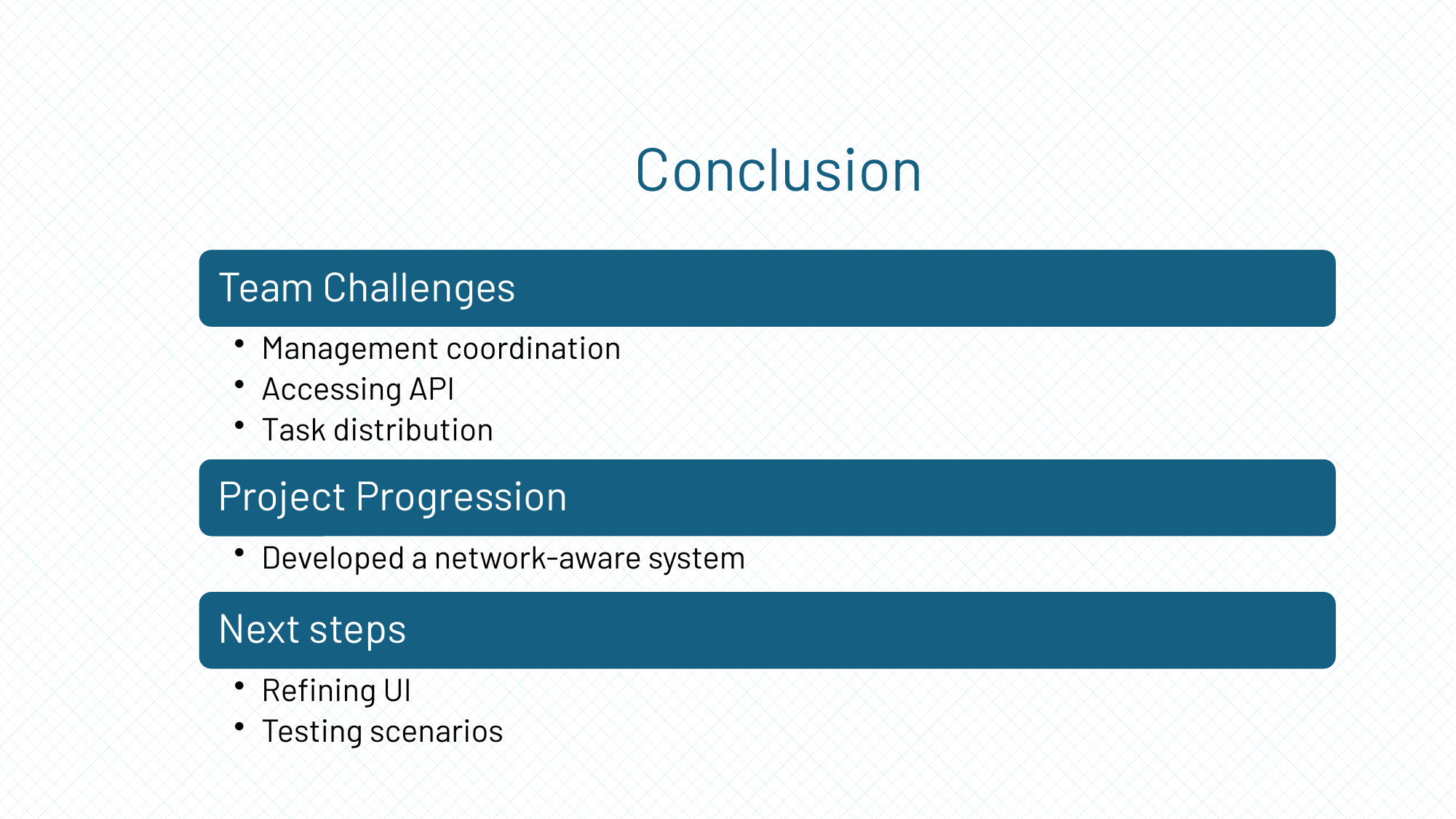

Next Steps…
Conclusion
Team Challenges
Management coordination
Accessing API
Task distribution
Project Progression
Developed a network-aware system
Next steps
Refining UI
Testing scenarios